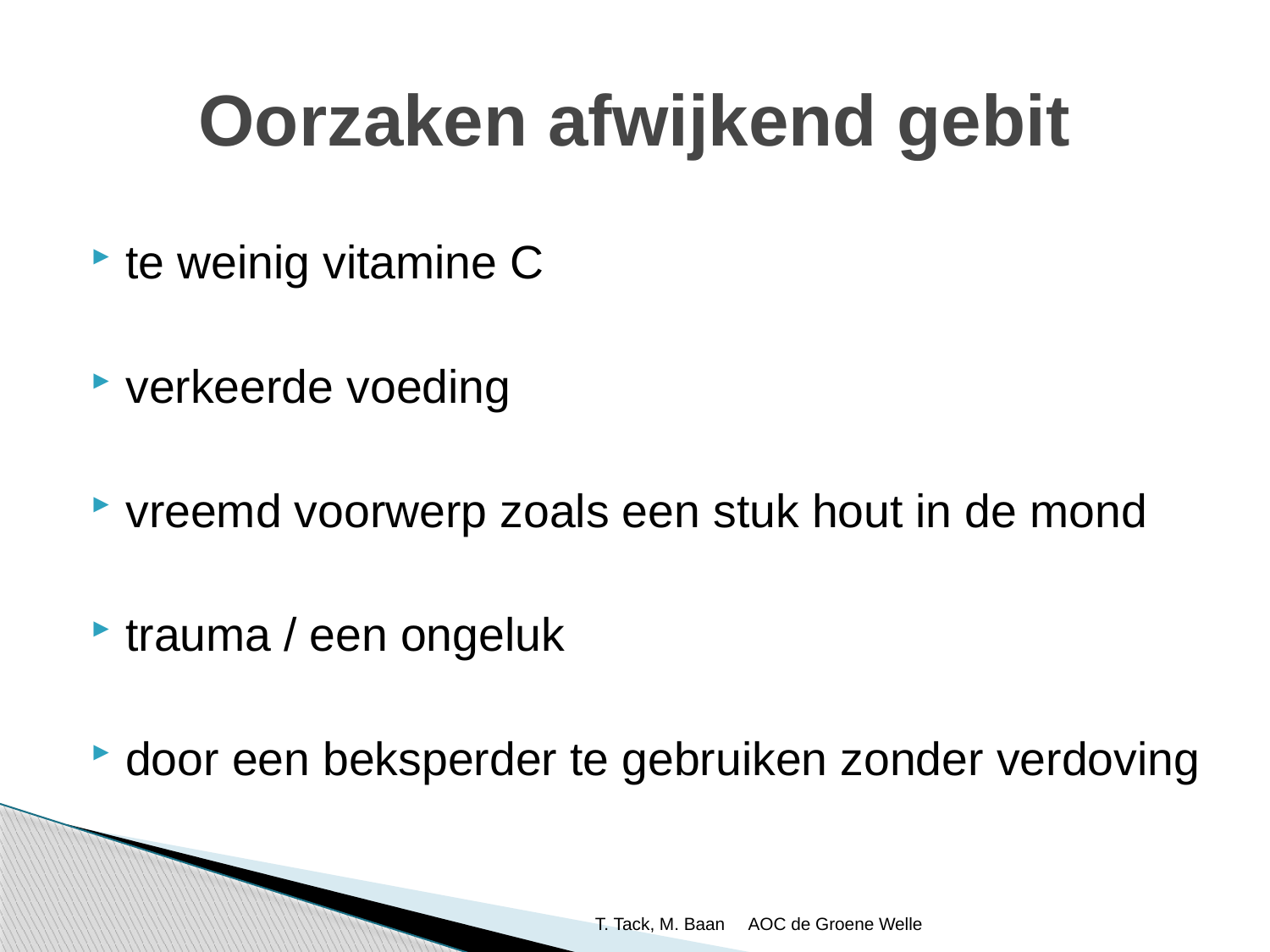

# Oorzaken afwijkend gebit
te weinig vitamine C

verkeerde voeding

vreemd voorwerp zoals een stuk hout in de mond

trauma / een ongeluk

door een beksperder te gebruiken zonder verdoving
T. Tack, M. Baan     AOC de Groene Welle